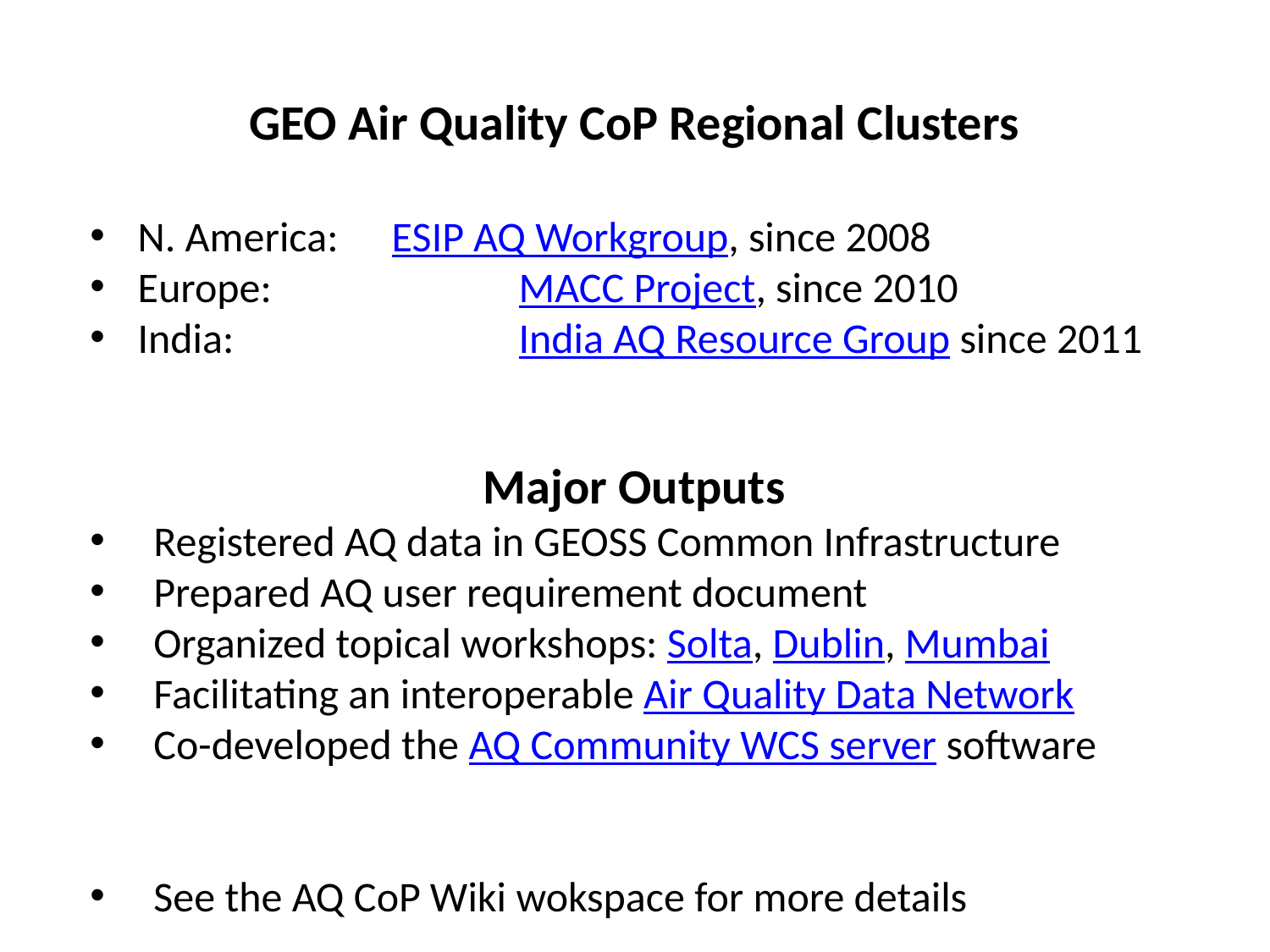

GEO Air Quality CoP Regional Clusters

N. America: 	ESIP AQ Workgroup, since 2008
Europe: 		MACC Project, since 2010
India: 			India AQ Resource Group since 2011

Major Outputs
Registered AQ data in GEOSS Common Infrastructure
Prepared AQ user requirement document
Organized topical workshops: Solta, Dublin, Mumbai
Facilitating an interoperable Air Quality Data Network
Co-developed the AQ Community WCS server software

See the AQ CoP Wiki wokspace for more details